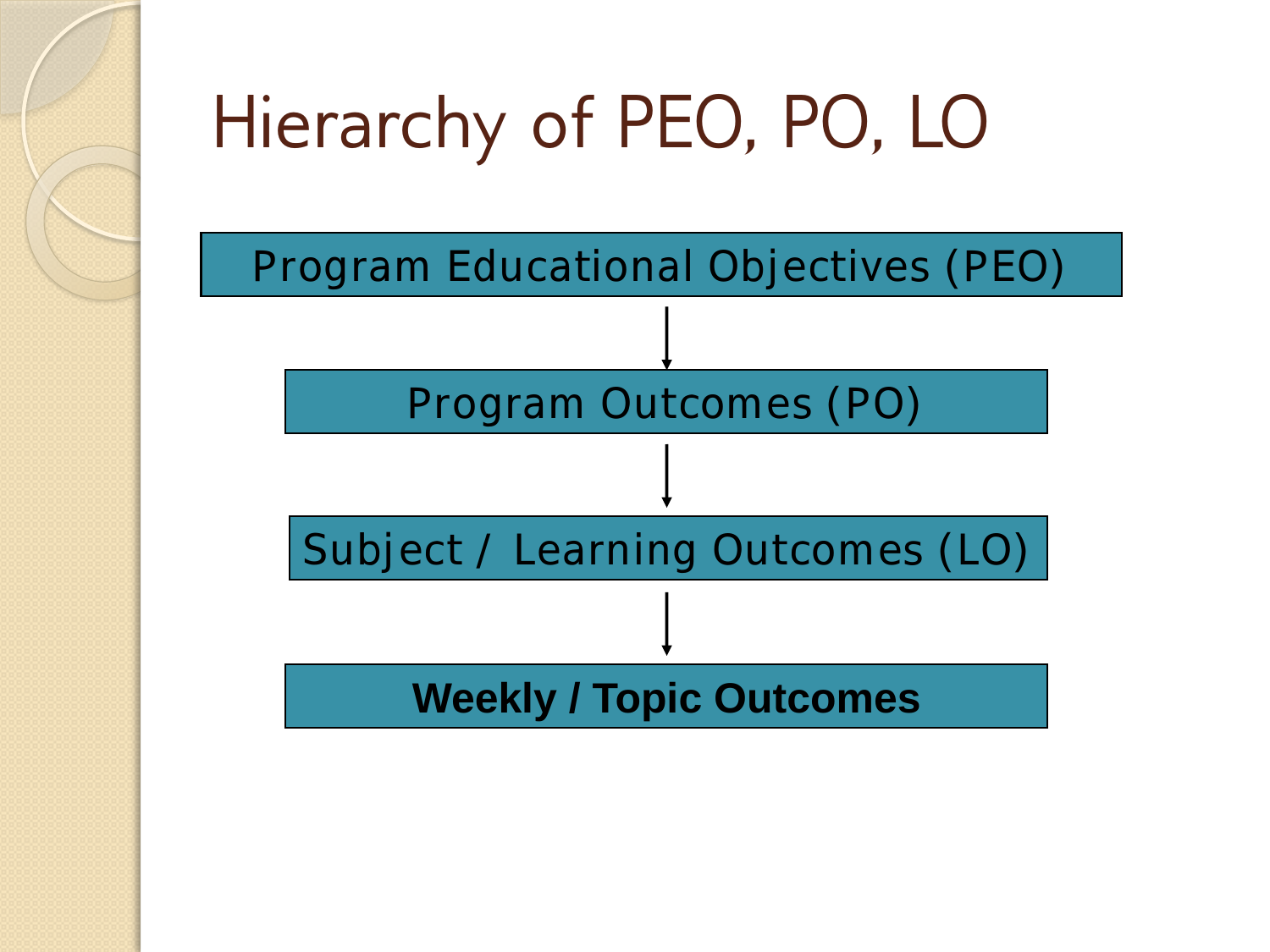

# Hierarchy of PEO, PO, LO
Program Educational Objectives (PEO)

Program Outcomes (PO)

Subject / Learning Outcomes (LO)

Weekly / Topic Outcomes